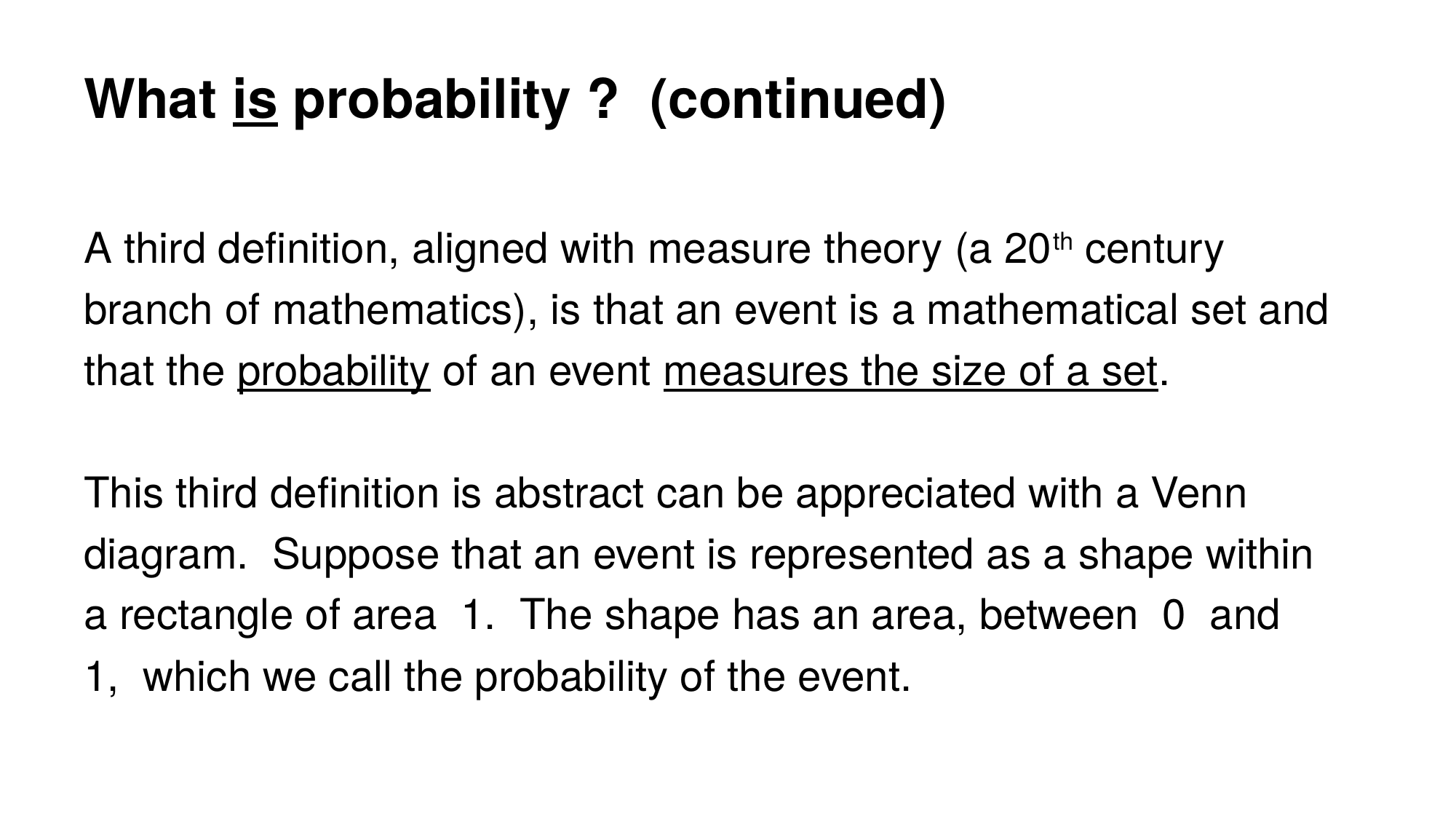

# What is probability ?  (continued)
A third definition, aligned with measure theory (a 20th century branch of mathematics), is that an event is a mathematical set and that the probability of an event measures the size of a set.

This third definition is abstract can be appreciated with a Venn diagram.  Suppose that an event is represented as a shape within a rectangle of area  1.  The shape has an area, between  0  and  1,  which we call the probability of the event.